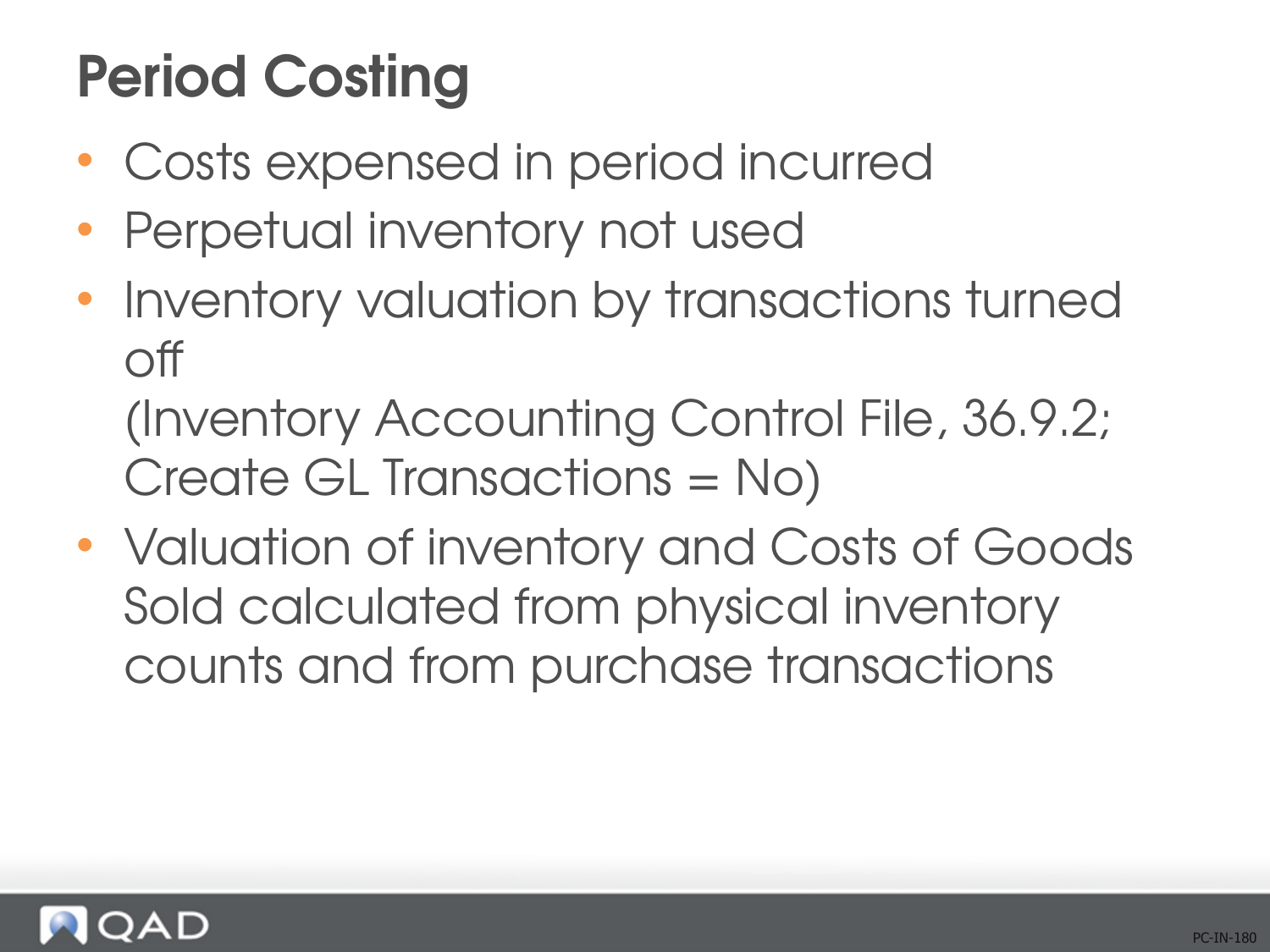

# Period Costing
Costs expensed in period incurred
Perpetual inventory not used
Inventory valuation by transactions turned off
(Inventory Accounting Control File, 36.9.2; Create GL Transactions = No)
Valuation of inventory and Costs of Goods Sold calculated from physical inventory counts and from purchase transactions
PC-IN-180